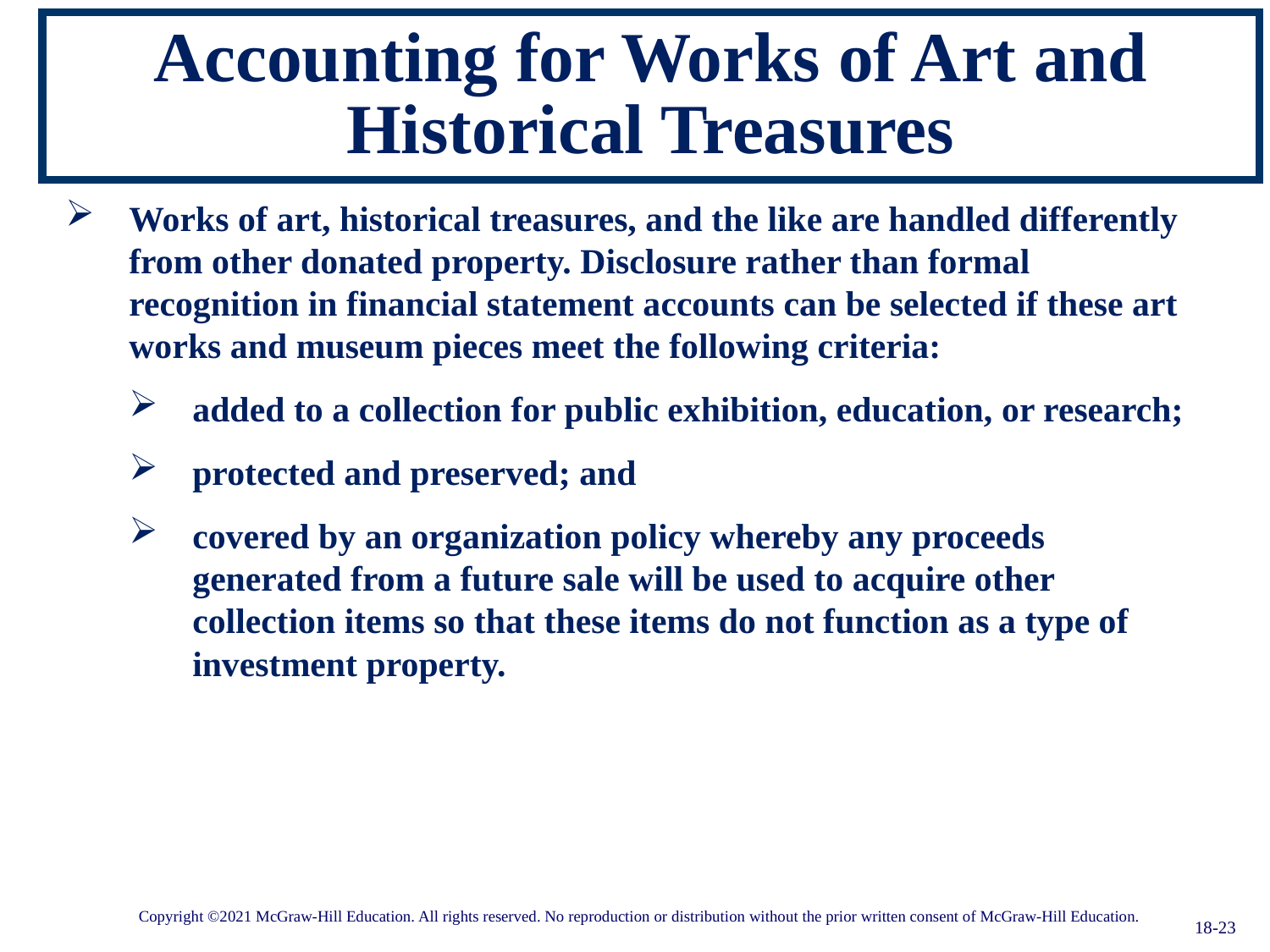

# Accounting for Works of Art and Historical Treasures
Works of art, historical treasures, and the like are handled differently from other donated property. Disclosure rather than formal recognition in financial statement accounts can be selected if these art works and museum pieces meet the following criteria:
added to a collection for public exhibition, education, or research;
protected and preserved; and
covered by an organization policy whereby any proceeds generated from a future sale will be used to acquire other collection items so that these items do not function as a type of investment property.

18-23
Copyright ©2021 McGraw-Hill Education. All rights reserved. No reproduction or distribution without the prior written consent of McGraw-Hill Education.